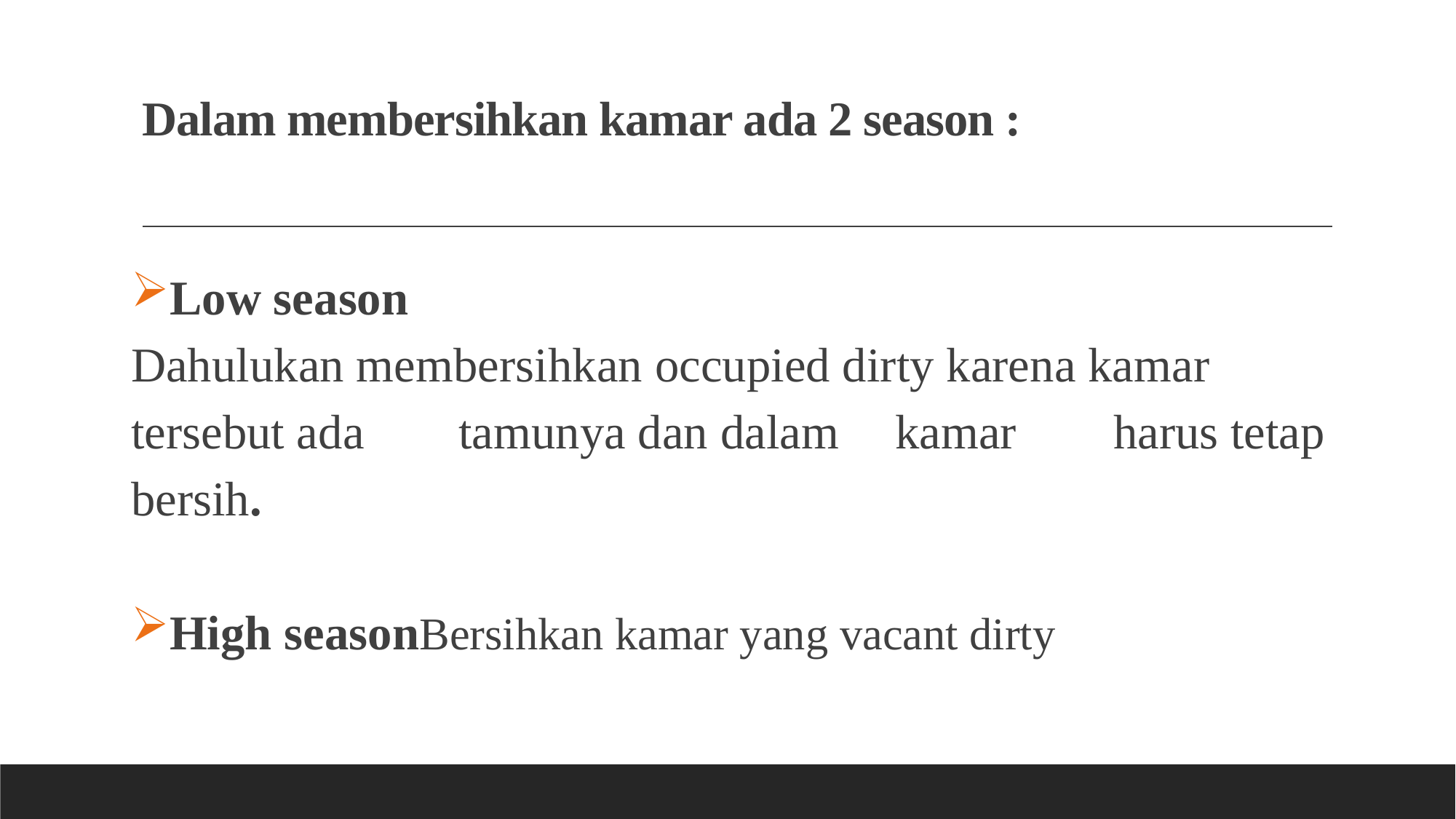

# Dalam membersihkan kamar ada 2 season :
Low season
Dahulukan membersihkan occupied dirty karena kamar tersebut ada 	tamunya dan dalam 	kamar 	harus tetap bersih.

High seasonBersihkan kamar yang vacant dirty